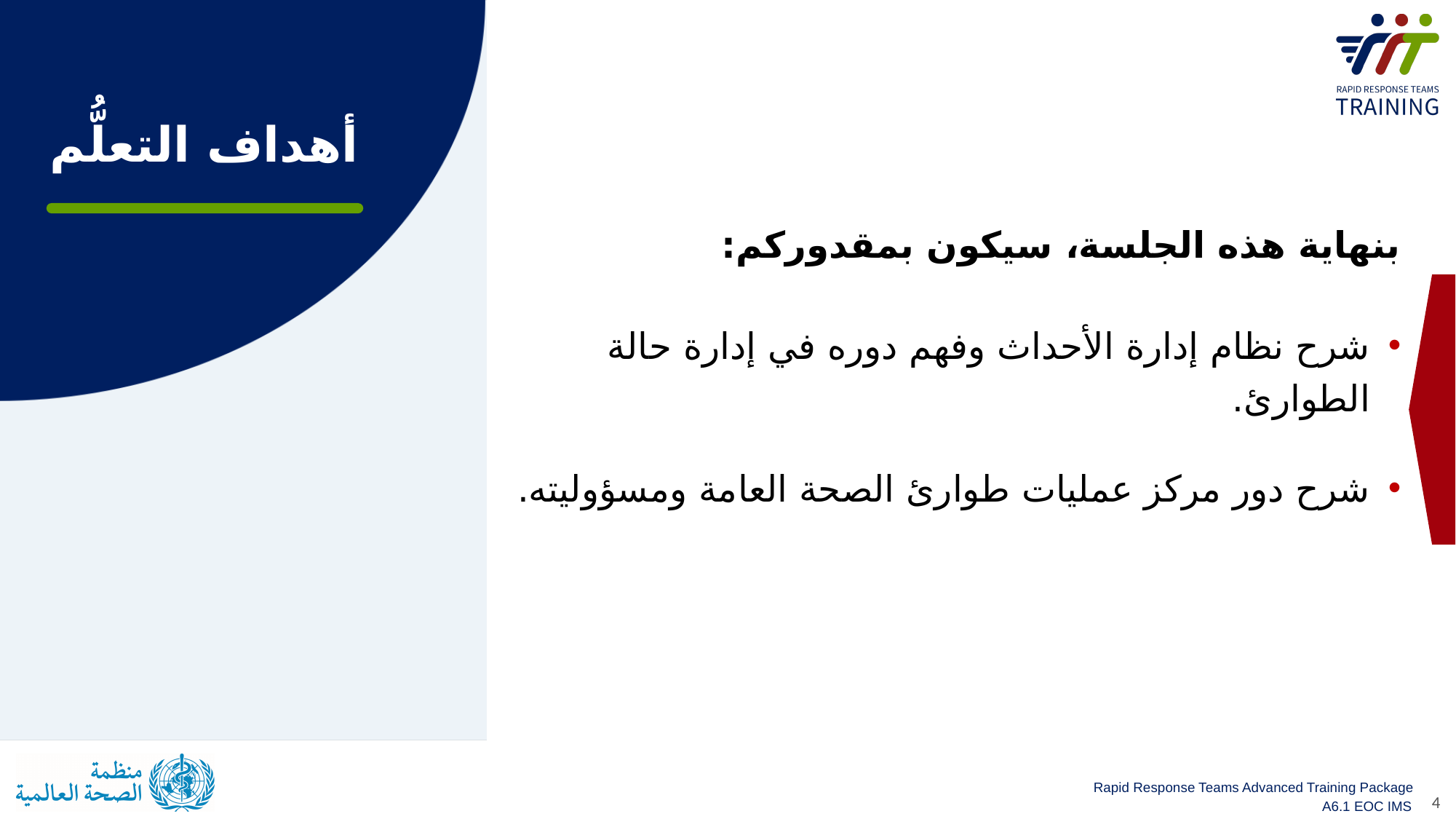

# أهداف التعلُّم
بنهاية هذه الجلسة، سيكون بمقدوركم:

شرح نظام إدارة الأحداث وفهم دوره في إدارة حالة الطوارئ.

شرح دور مركز عمليات طوارئ الصحة العامة ومسؤوليته.

4